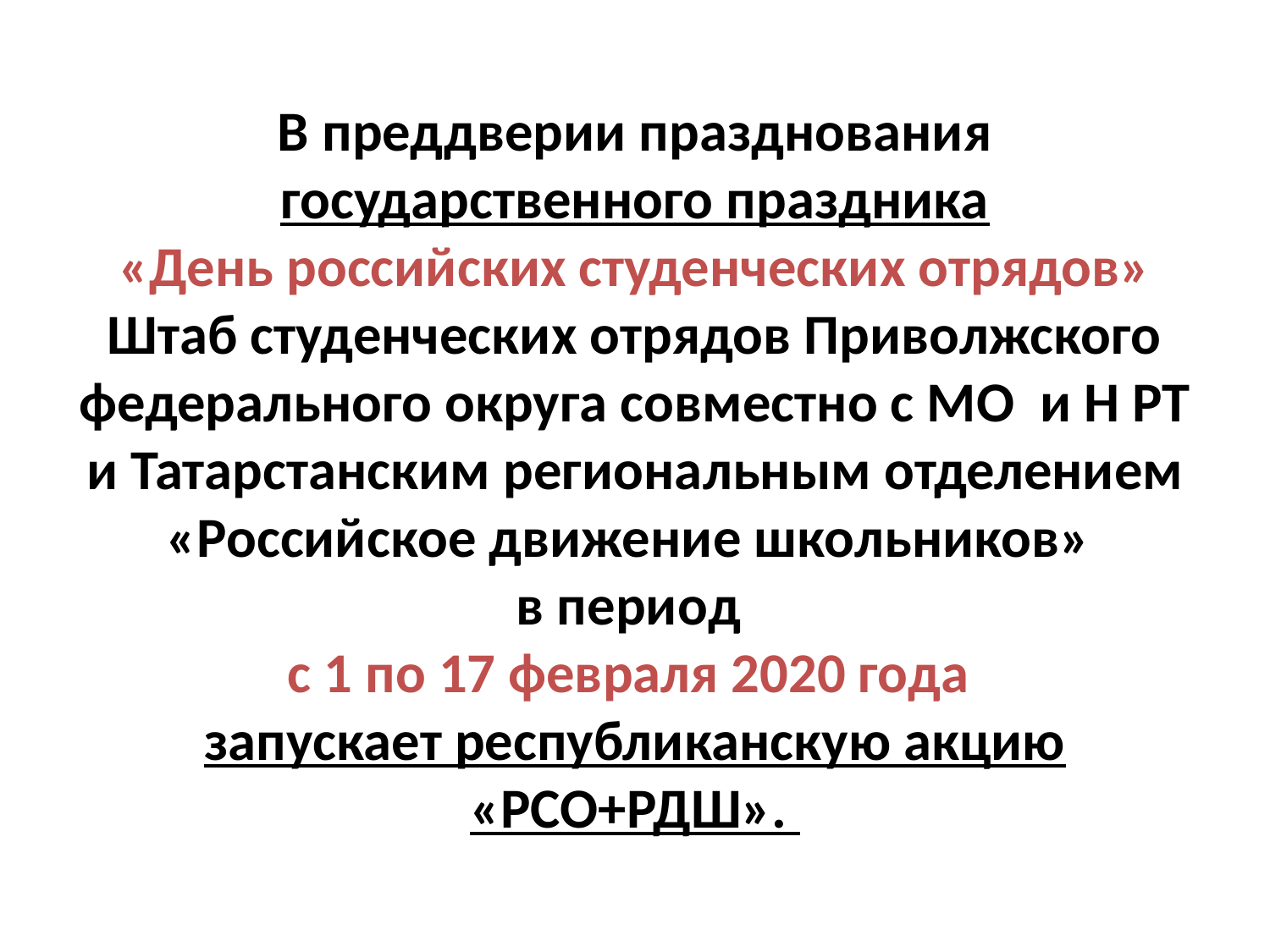

# В преддверии празднования государственного праздника «День российских студенческих отрядов» Штаб студенческих отрядов Приволжского федерального округа совместно с МО  и Н РТ и Татарстанским региональным отделением «Российское движение школьников» в период с 1 по 17 февраля 2020 года запускает республиканскую акцию «РСО+РДШ».